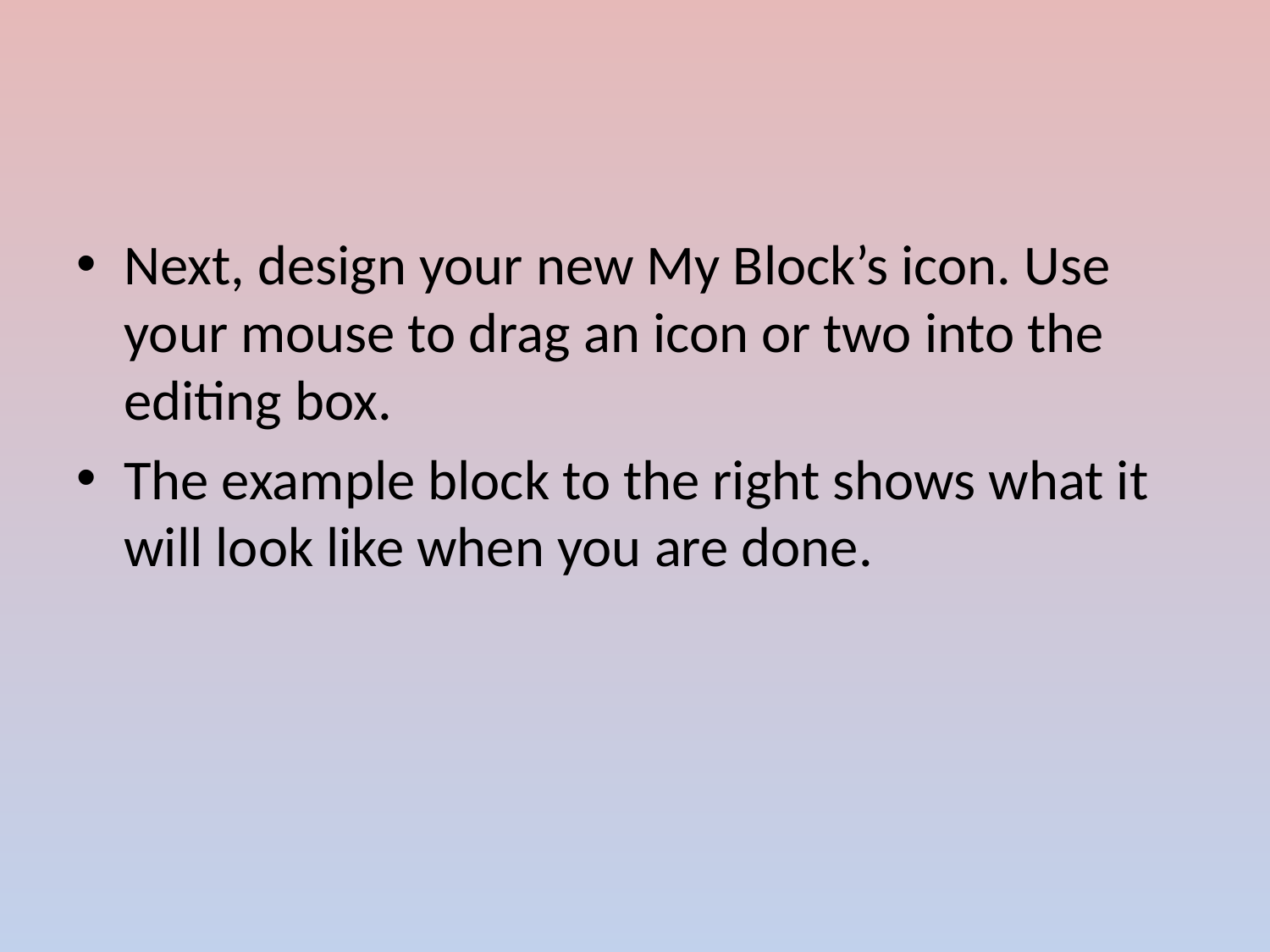

#
Next, design your new My Block’s icon. Use your mouse to drag an icon or two into the editing box.
The example block to the right shows what it will look like when you are done.